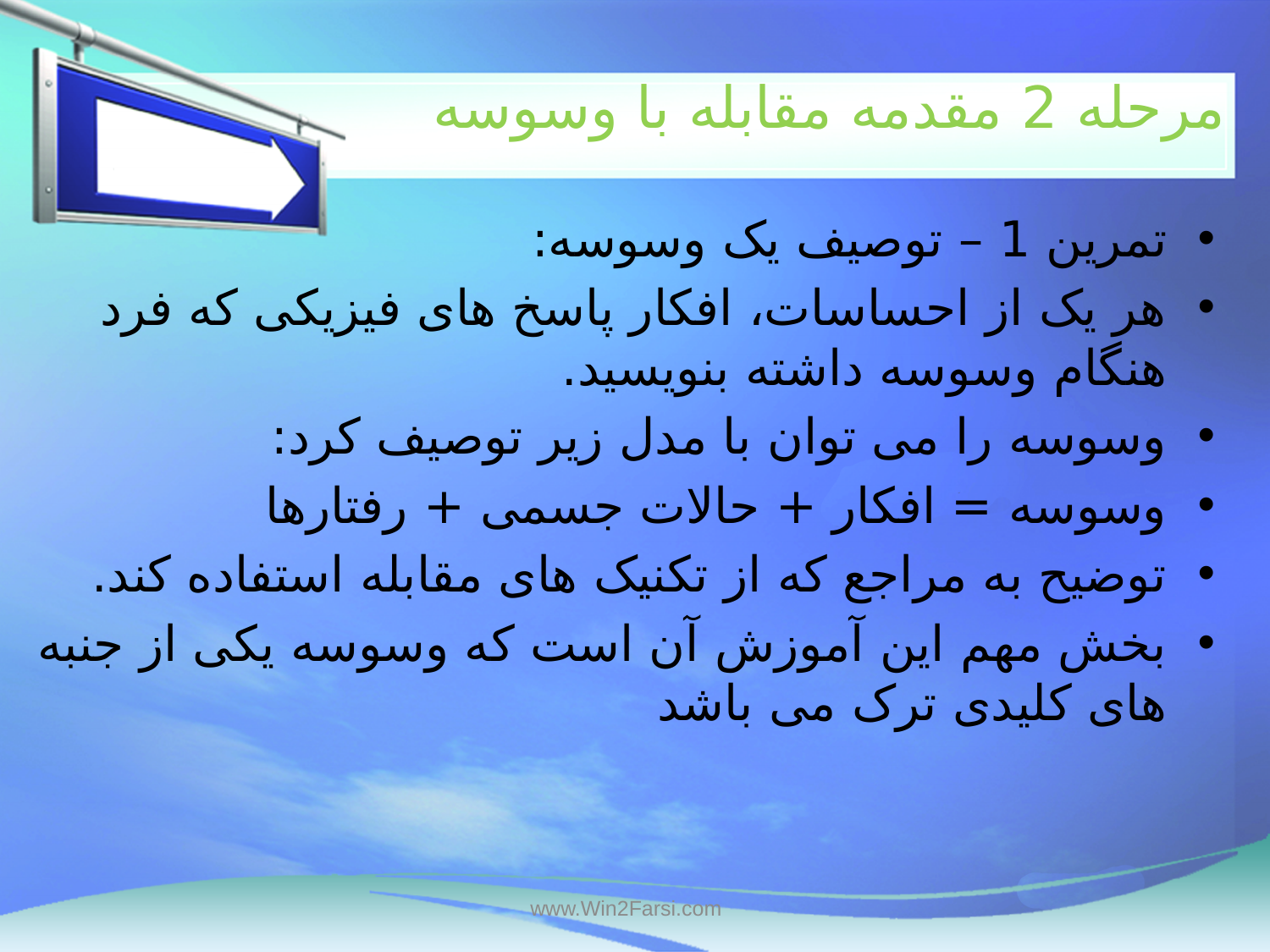

# مرحله 2 مقدمه مقابله با وسوسه
تمرین 1 – توصیف یک وسوسه:
هر یک از احساسات، افکار پاسخ های فیزیکی که فرد هنگام وسوسه داشته بنویسید.
وسوسه را می توان با مدل زیر توصیف کرد:
وسوسه = افکار + حالات جسمی + رفتارها
توضیح به مراجع که از تکنیک های مقابله استفاده کند.
بخش مهم این آموزش آن است که وسوسه یکی از جنبه های کلیدی ترک می باشد
www.Win2Farsi.com